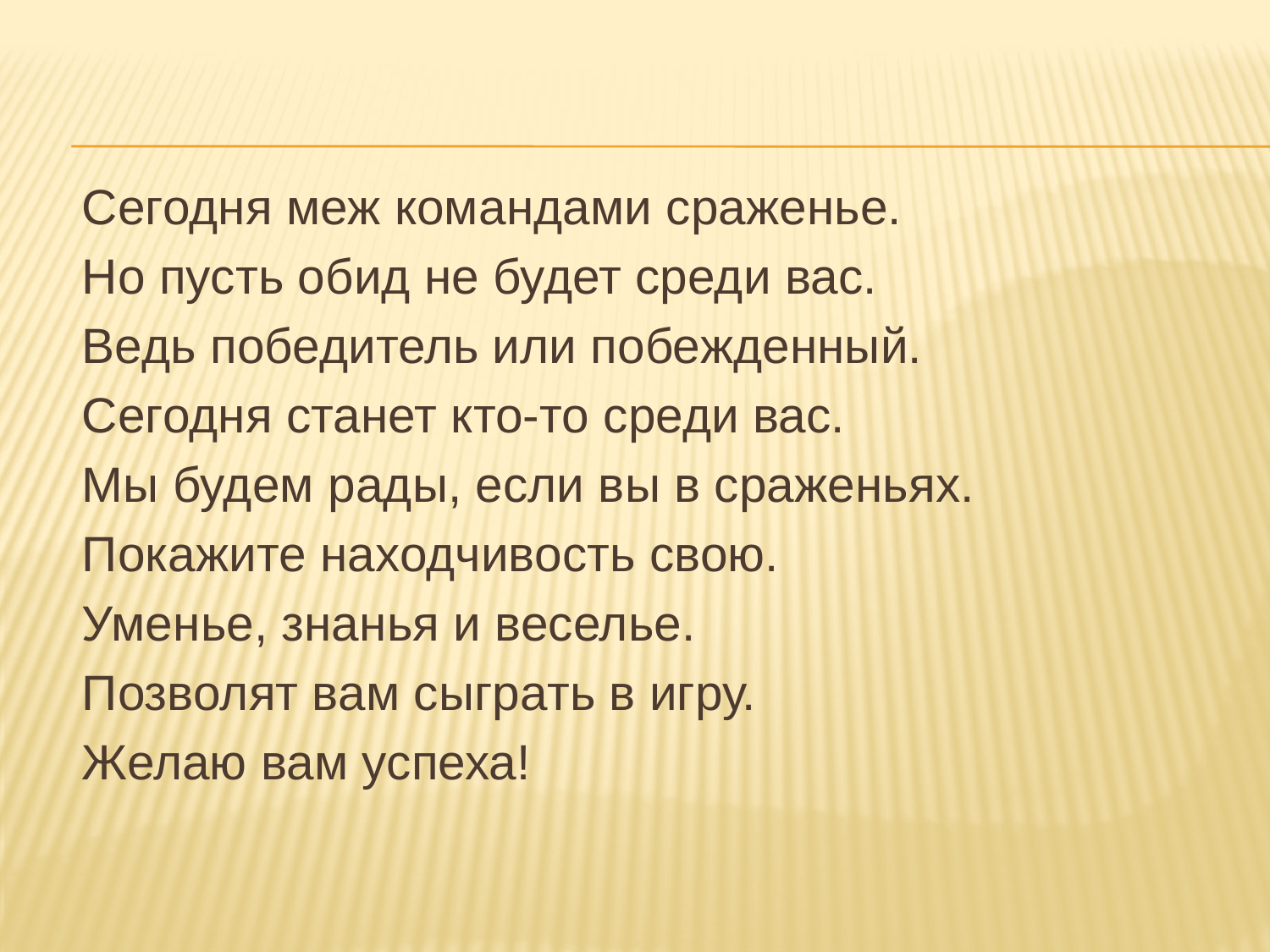

#
Сегодня меж командами сраженье.
Но пусть обид не будет среди вас.
Ведь победитель или побежденный.
Сегодня станет кто-то среди вас.
Мы будем рады, если вы в сраженьях.
Покажите находчивость свою.
Уменье, знанья и веселье.
Позволят вам сыграть в игру.
Желаю вам успеха!